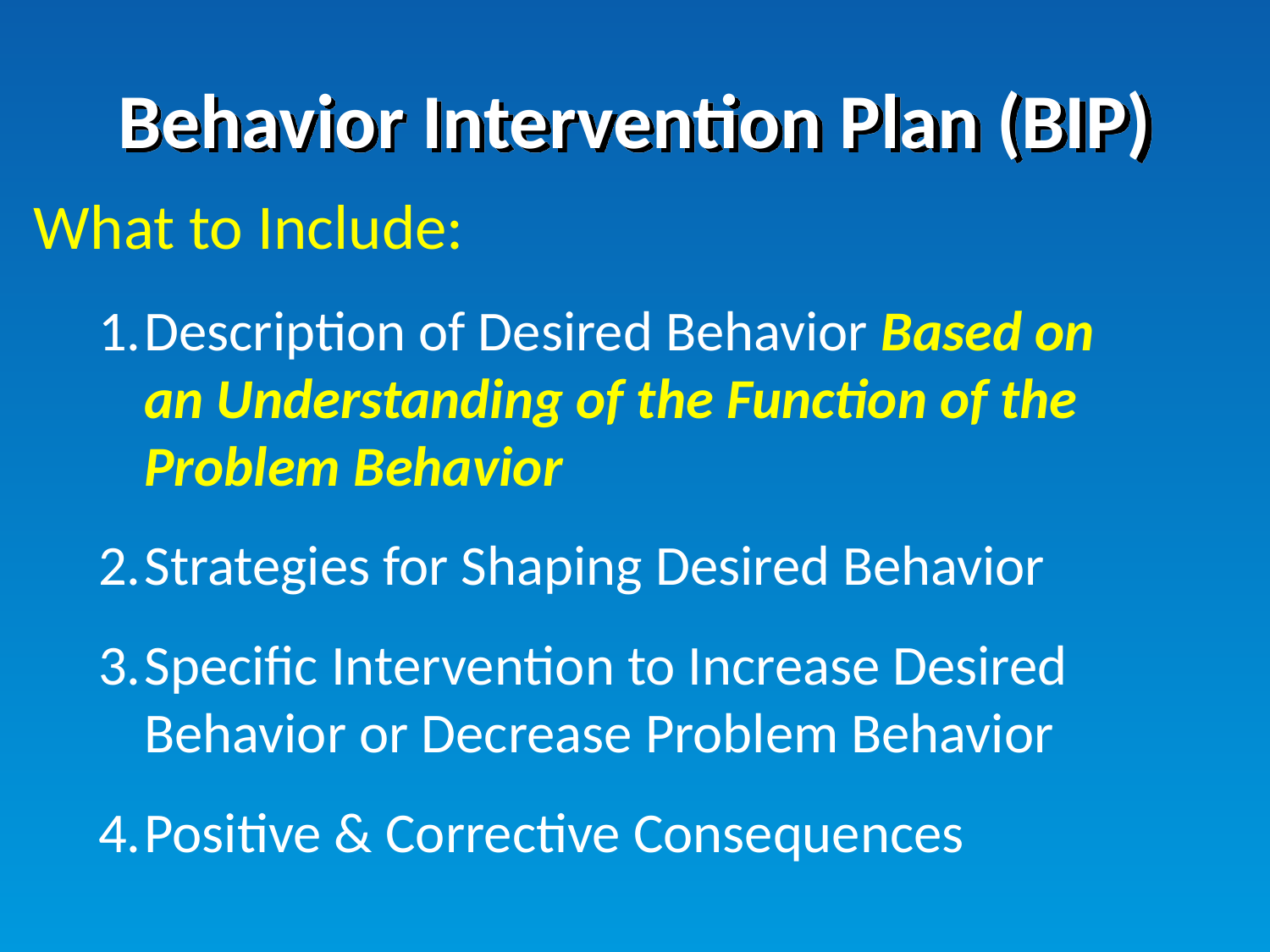

# Behavior Intervention Plan (BIP)
What to Include:
Description of Desired Behavior Based on an Understanding of the Function of the Problem Behavior
Strategies for Shaping Desired Behavior
Specific Intervention to Increase Desired Behavior or Decrease Problem Behavior
Positive & Corrective Consequences